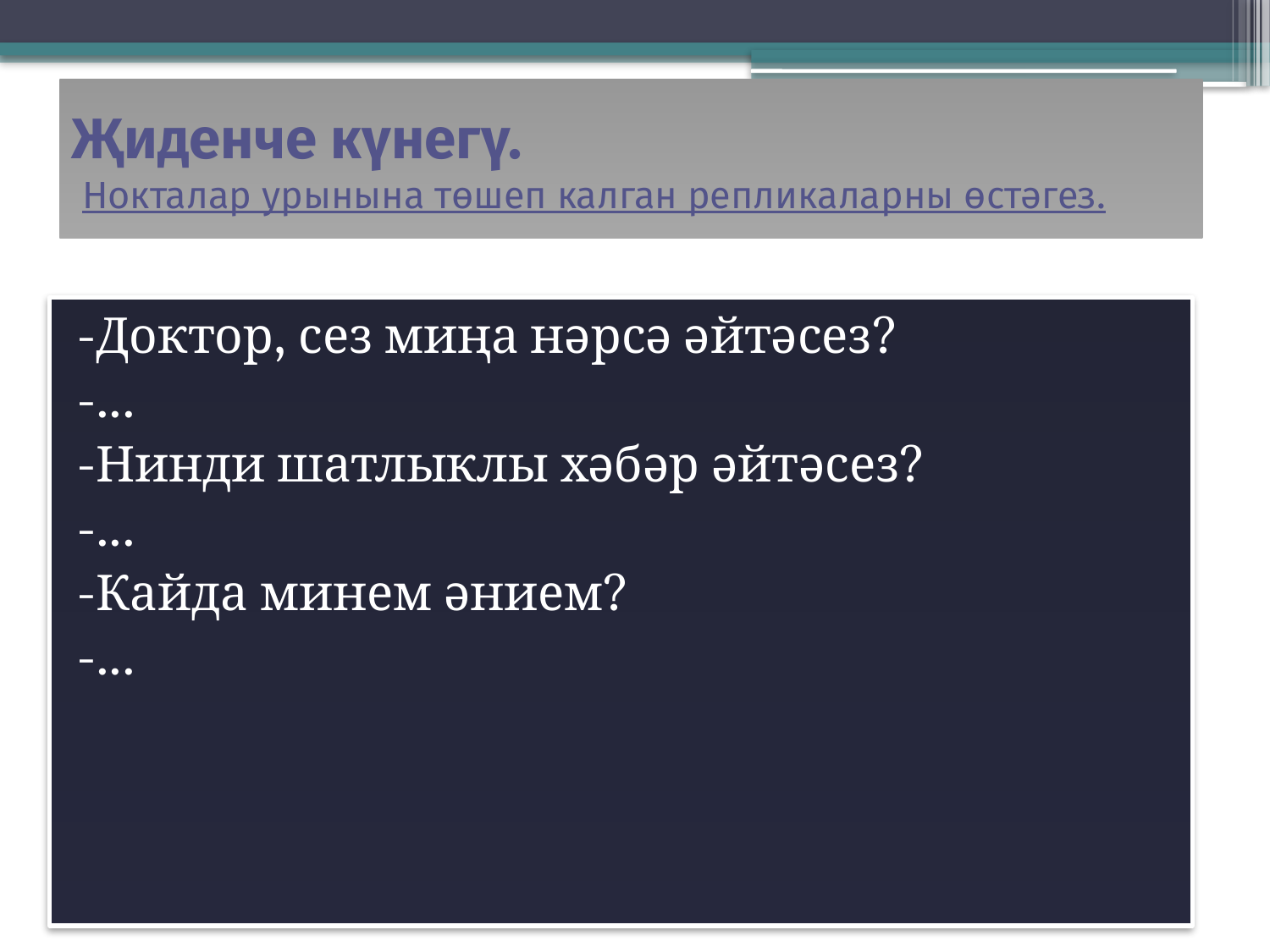

# Җиденче күнегү. Нокталар урынына төшеп калган репликаларны өстәгез.
-Доктор, сез миңа нәрсә әйтәсез?
-...
-Нинди шатлыклы хәбәр әйтәсез?
-...
-Кайда минем әнием?
-...